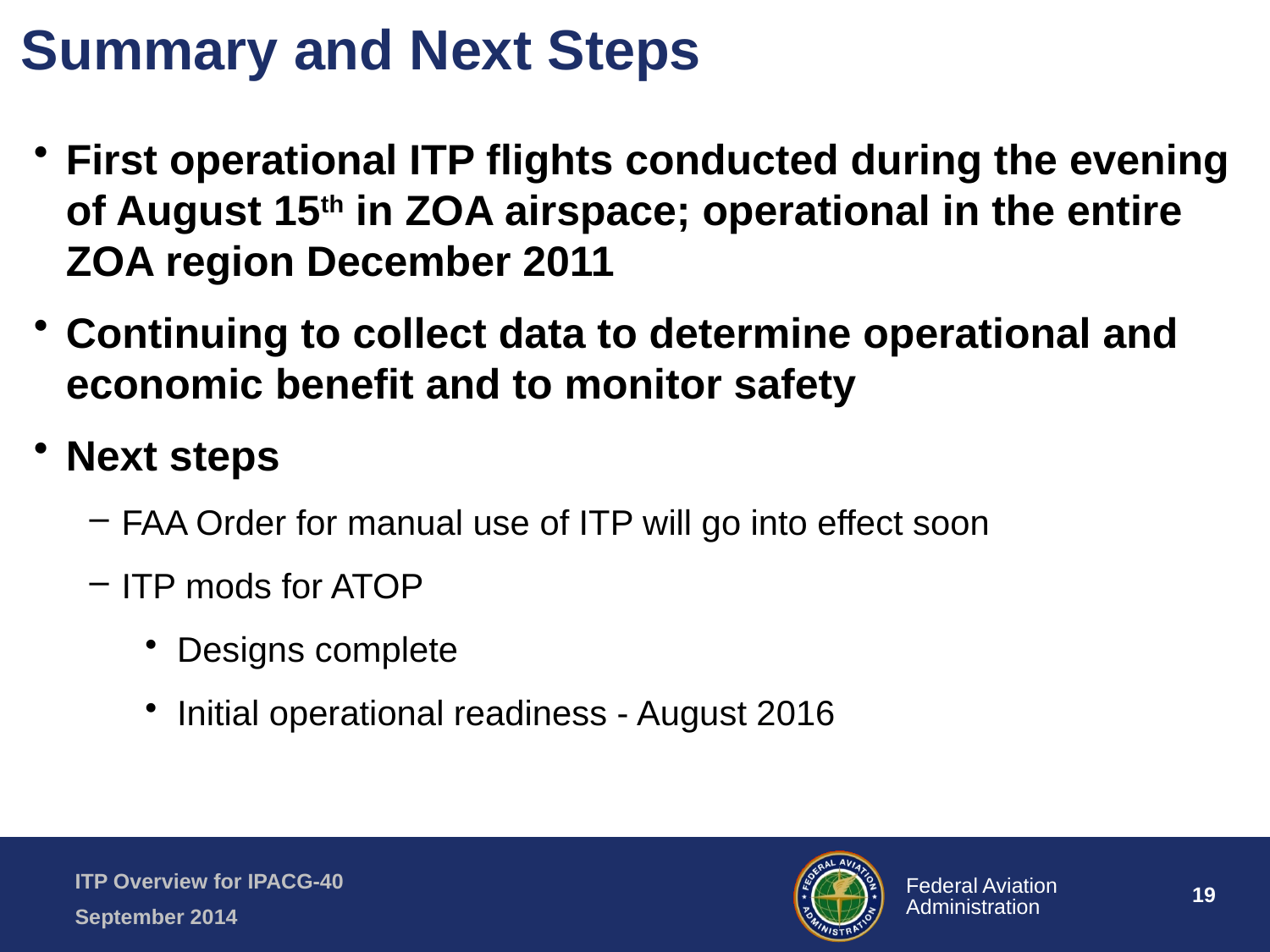

Summary and Next Steps
First operational ITP flights conducted during the evening of August 15th in ZOA airspace; operational in the entire ZOA region December 2011
Continuing to collect data to determine operational and economic benefit and to monitor safety
Next steps
FAA Order for manual use of ITP will go into effect soon
ITP mods for ATOP
Designs complete
Initial operational readiness - August 2016